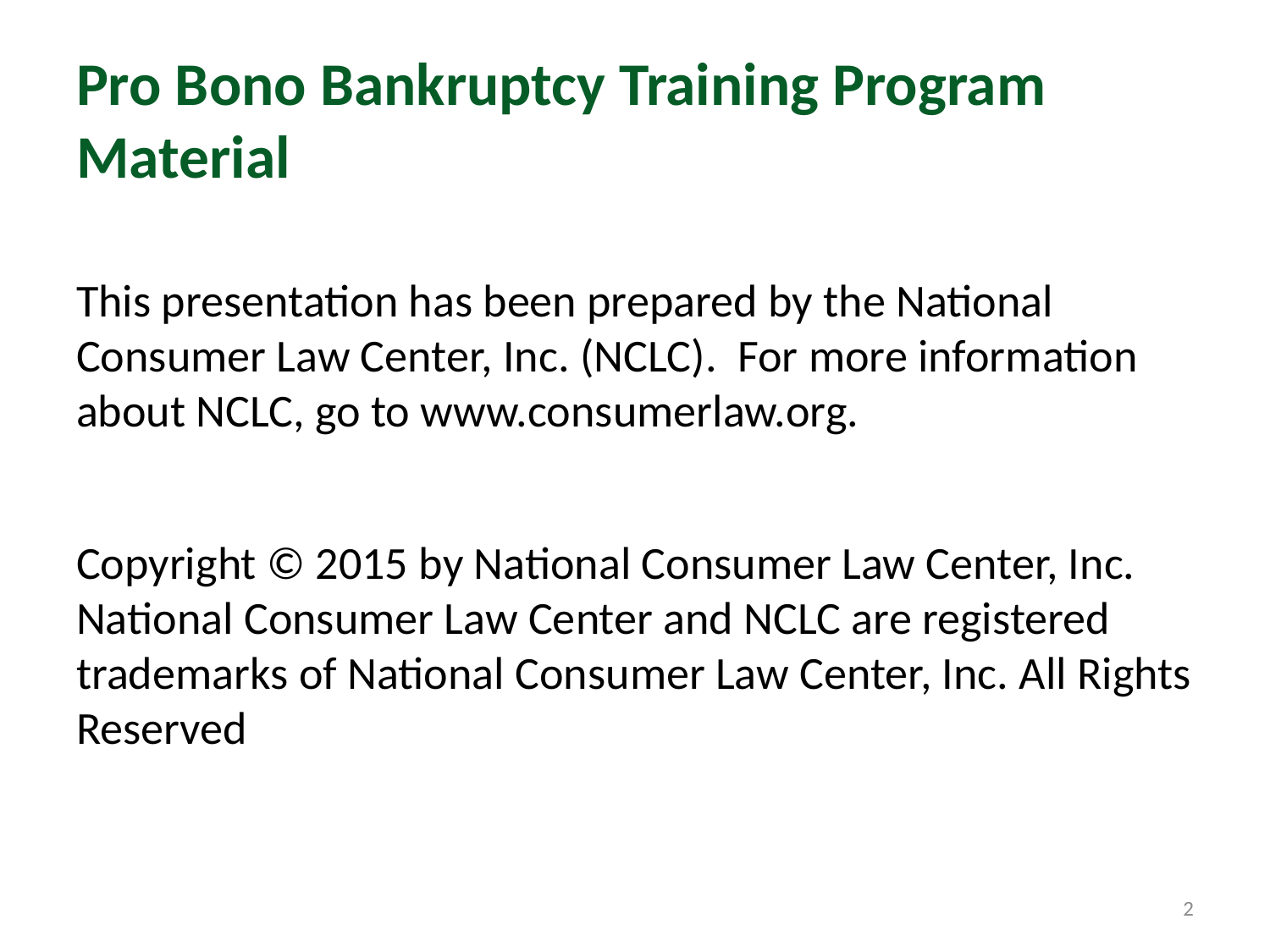

# Pro Bono Bankruptcy Training Program Material
This presentation has been prepared by the National Consumer Law Center, Inc. (NCLC).  For more information about NCLC, go to www.consumerlaw.org.

Copyright © 2015 by National Consumer Law Center, Inc.  National Consumer Law Center and NCLC are registered trademarks of National Consumer Law Center, Inc. All Rights Reserved

2